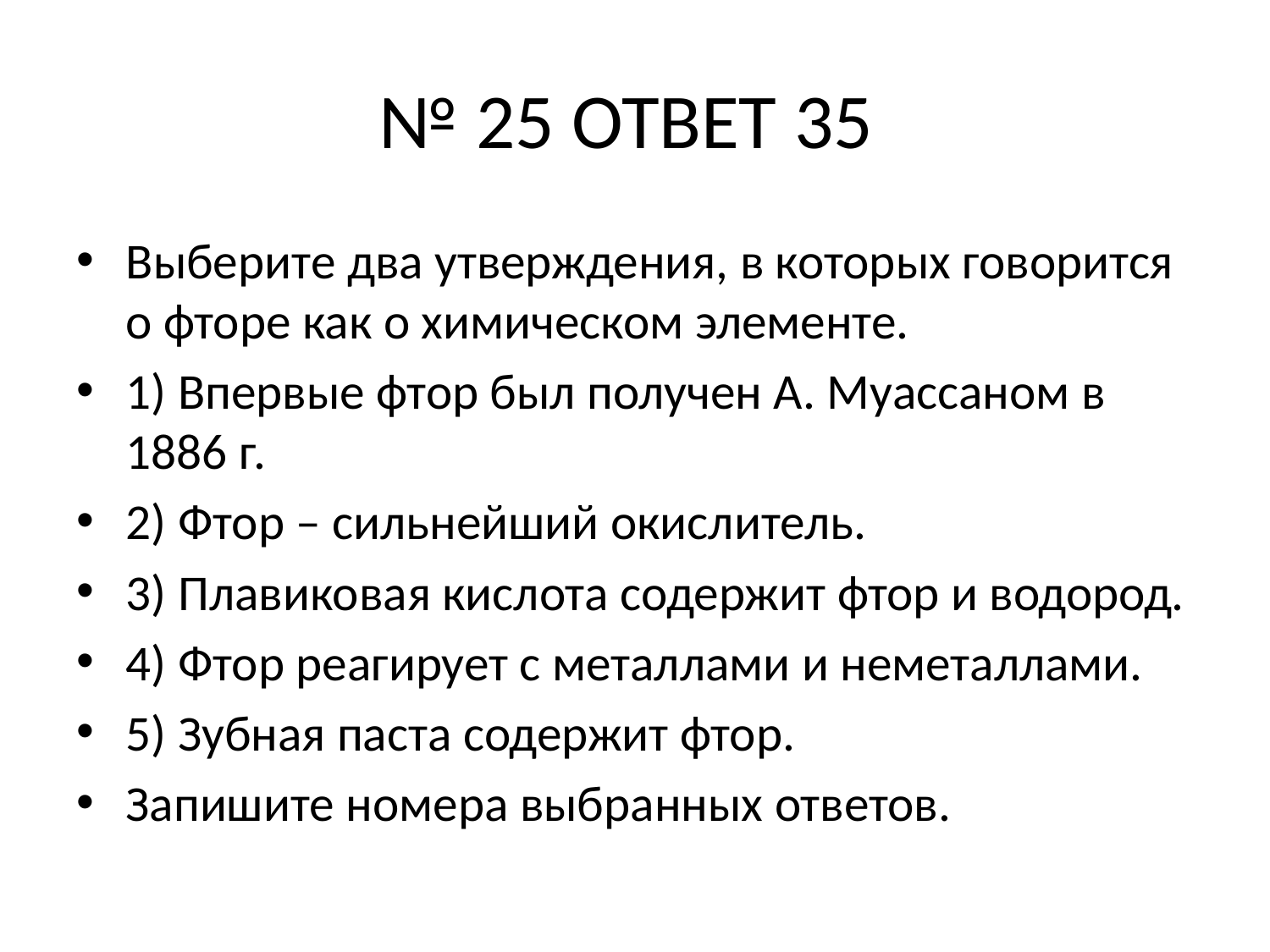

# № 25 ОТВЕТ 35
Выберите два утверждения, в которых говорится о фторе как о химическом элементе.
1) Впервые фтор был получен А. Муассаном в 1886 г.
2) Фтор – сильнейший окислитель.
3) Плавиковая кислота содержит фтор и водород.
4) Фтор реагирует с металлами и неметаллами.
5) Зубная паста содержит фтор.
Запишите номера выбранных ответов.